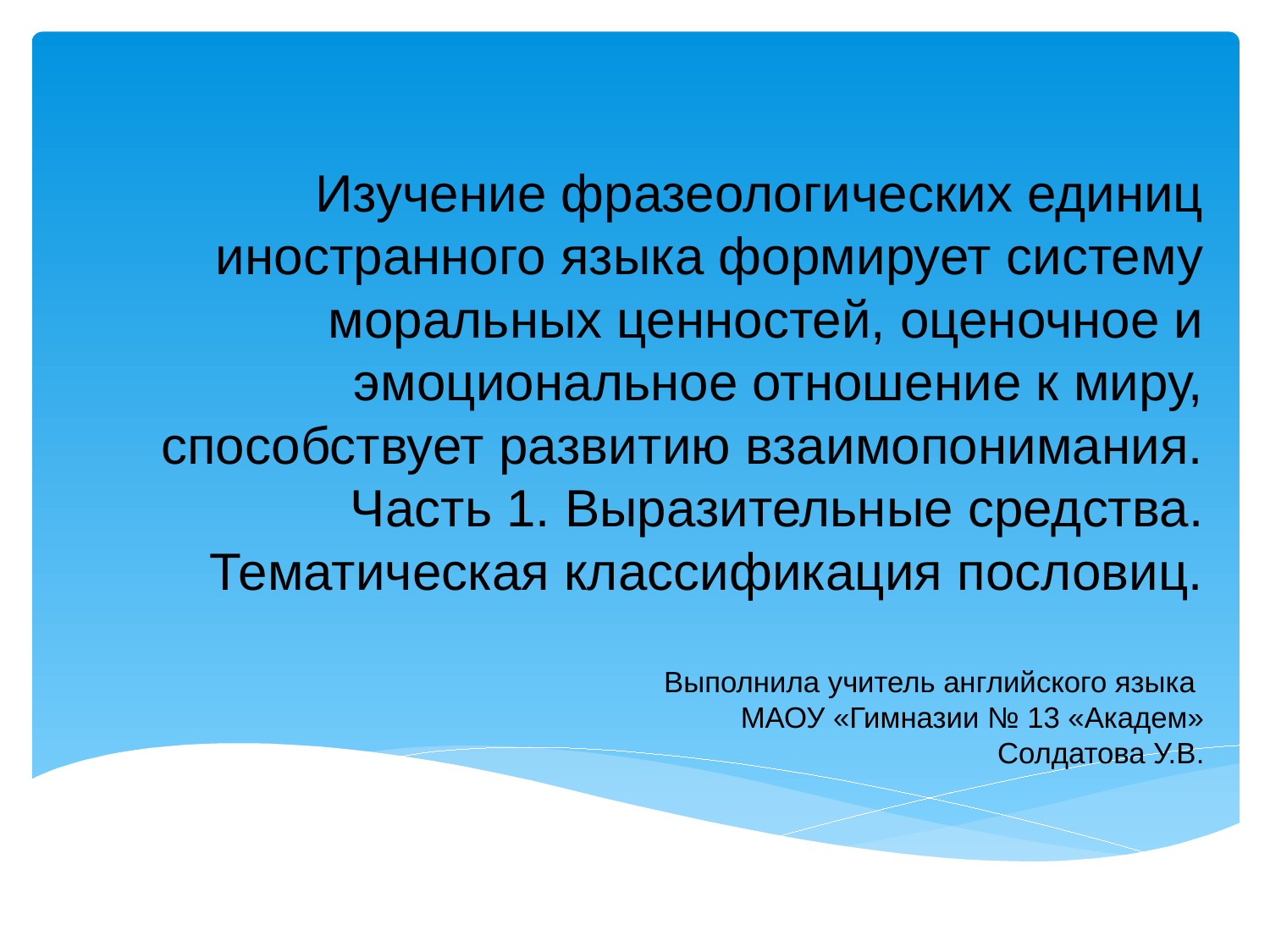

# Изучение фразеологических единиц иностранного языка формирует систему моральных ценностей, оценочное и эмоциональное отношение к миру, способствует развитию взаимопонимания. Часть 1. Выразительные средства. Тематическая классификация пословиц. Выполнила учитель английского языка МАОУ «Гимназии № 13 «Академ» Солдатова У.В.